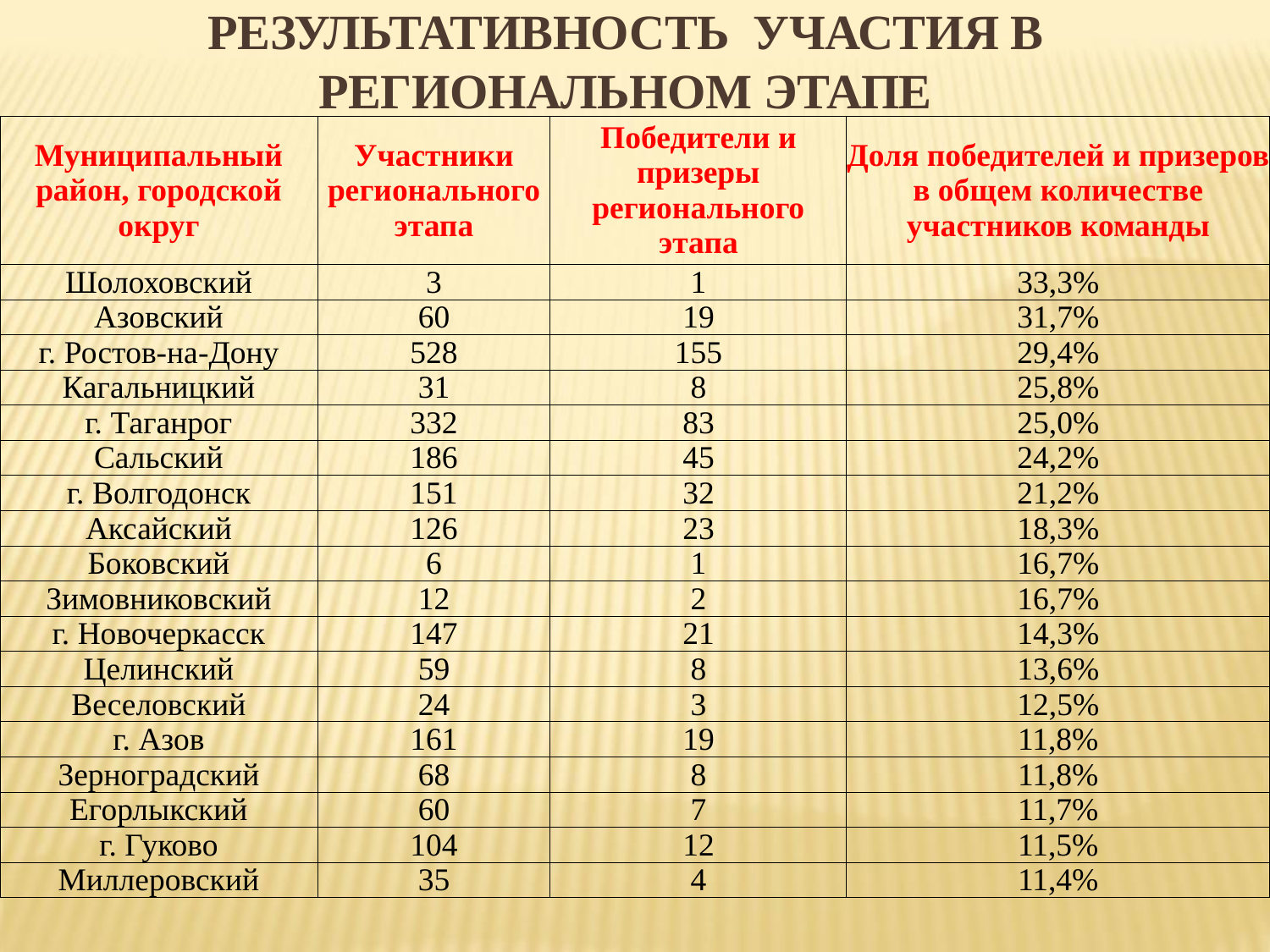

РЕЗУЛЬТАТИВНОСТЬ  УЧАСТИЯ В РЕГИОНАЛЬНОМ ЭТАПЕ
| Муниципальный район, городской округ | Участники регионального этапа | Победители и призеры регионального этапа | Доля победителей и призеров в общем количестве участников команды |
| --- | --- | --- | --- |
| Шолоховский | 3 | 1 | 33,3% |
| Азовский | 60 | 19 | 31,7% |
| г. Ростов-на-Дону | 528 | 155 | 29,4% |
| Кагальницкий | 31 | 8 | 25,8% |
| г. Таганрог | 332 | 83 | 25,0% |
| Сальский | 186 | 45 | 24,2% |
| г. Волгодонск | 151 | 32 | 21,2% |
| Аксайский | 126 | 23 | 18,3% |
| Боковский | 6 | 1 | 16,7% |
| Зимовниковский | 12 | 2 | 16,7% |
| г. Новочеркасск | 147 | 21 | 14,3% |
| Целинский | 59 | 8 | 13,6% |
| Веселовский | 24 | 3 | 12,5% |
| г. Азов | 161 | 19 | 11,8% |
| Зерноградский | 68 | 8 | 11,8% |
| Егорлыкский | 60 | 7 | 11,7% |
| г. Гуково | 104 | 12 | 11,5% |
| Миллеровский | 35 | 4 | 11,4% |